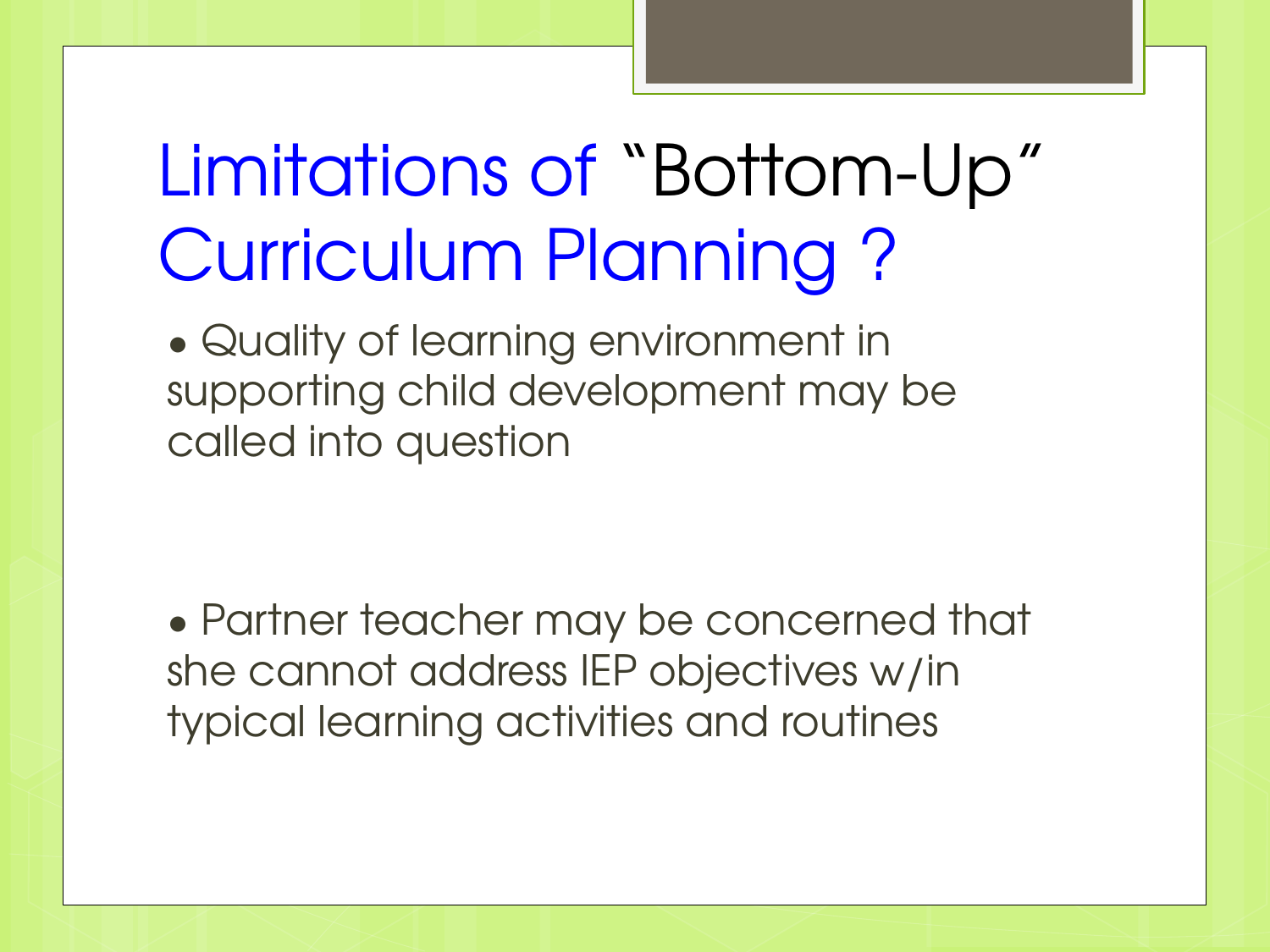

# Limitations of “Bottom-Up” Curriculum Planning ?
• Quality of learning environment in supporting child development may be called into question

• Partner teacher may be concerned that she cannot address IEP objectives w/in typical learning activities and routines